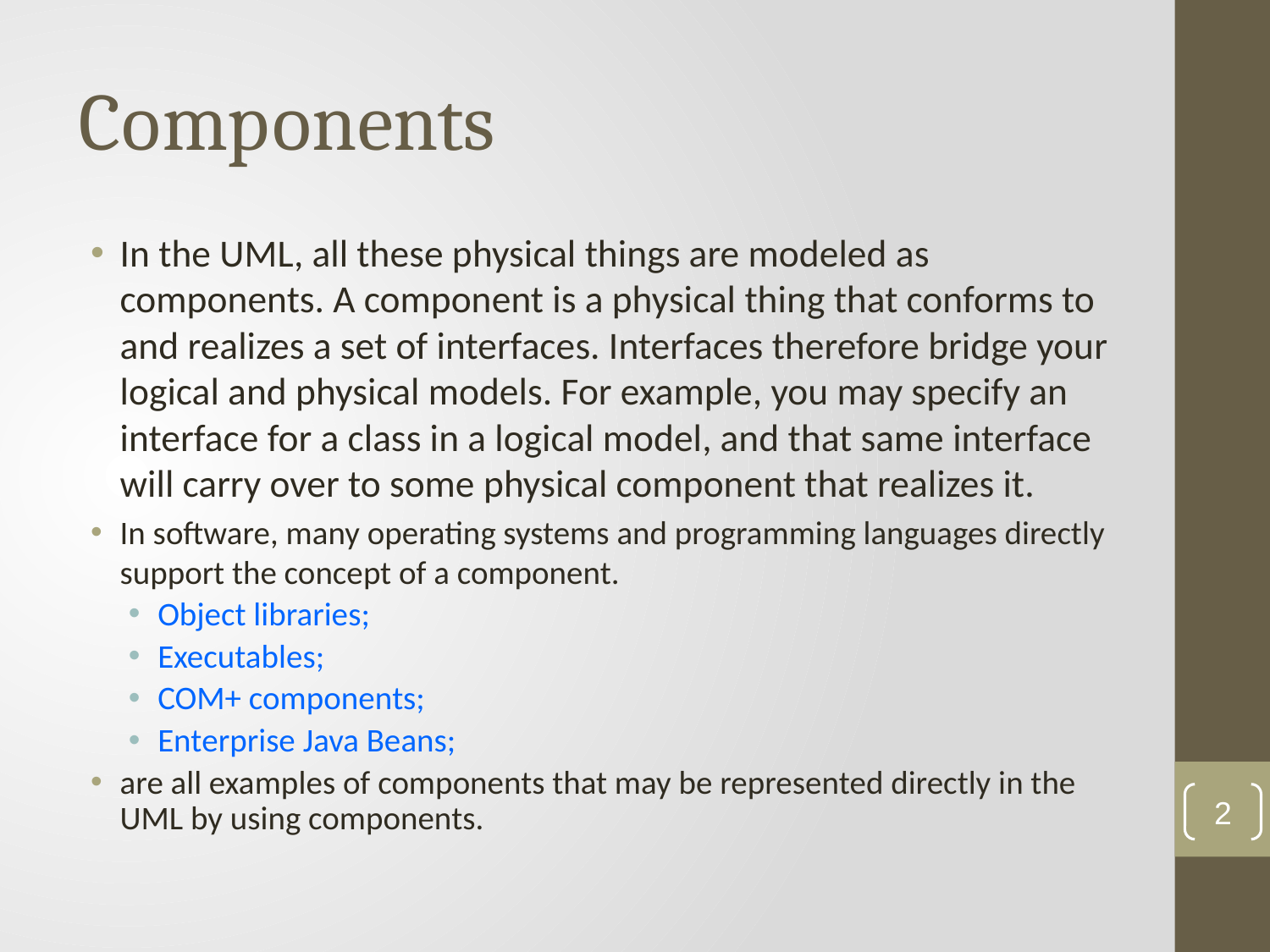

# Components
In the UML, all these physical things are modeled as components. A component is a physical thing that conforms to and realizes a set of interfaces. Interfaces therefore bridge your logical and physical models. For example, you may specify an interface for a class in a logical model, and that same interface will carry over to some physical component that realizes it.
In software, many operating systems and programming languages directly support the concept of a component.
Object libraries;
Executables;
COM+ components;
Enterprise Java Beans;
are all examples of components that may be represented directly in the UML by using components.
2